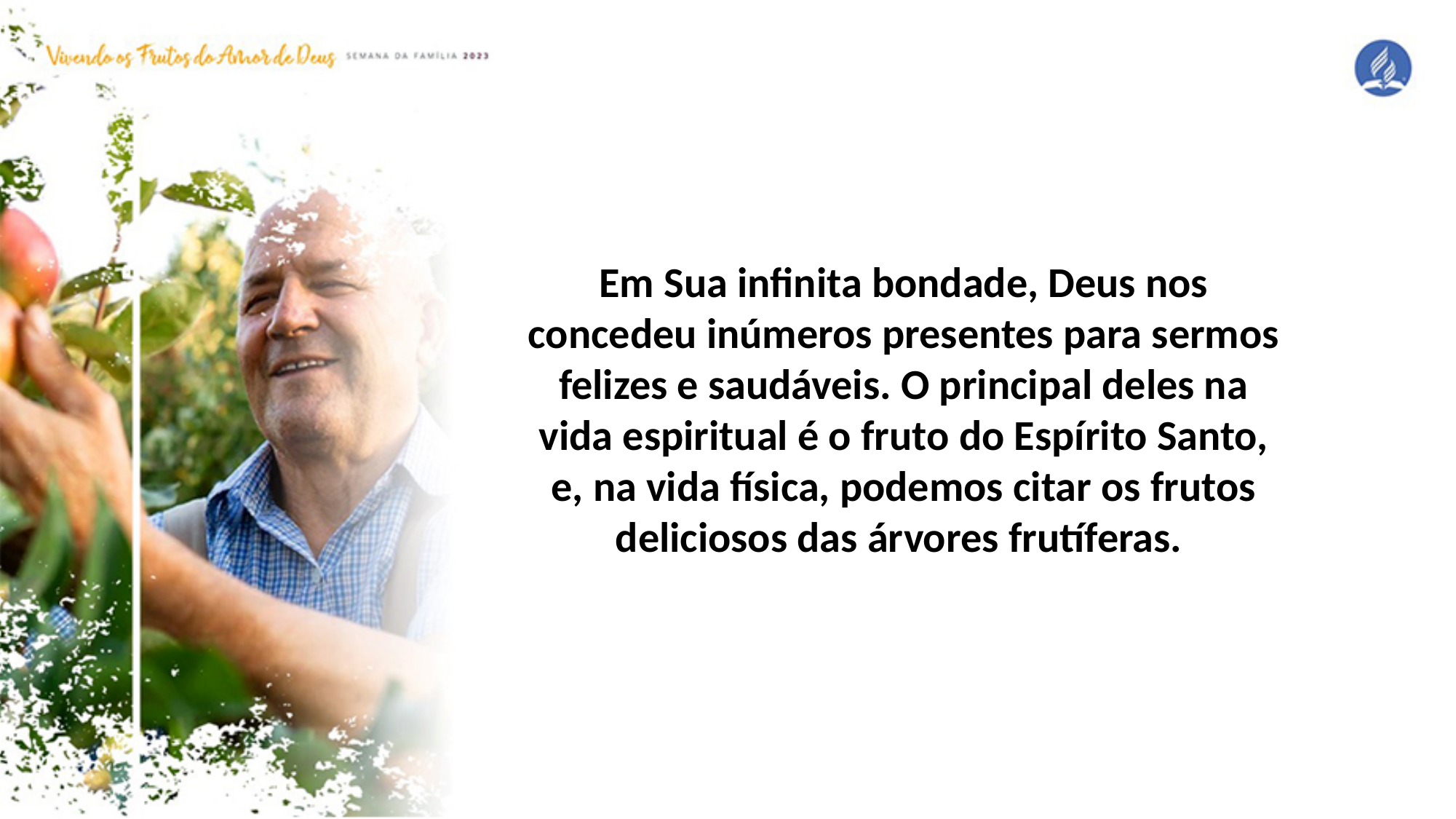

Em Sua infinita bondade, Deus nos concedeu inúmeros presentes para sermos felizes e saudáveis. O principal deles na vida espiritual é o fruto do Espírito Santo, e, na vida física, podemos citar os frutos deliciosos das árvores frutíferas.